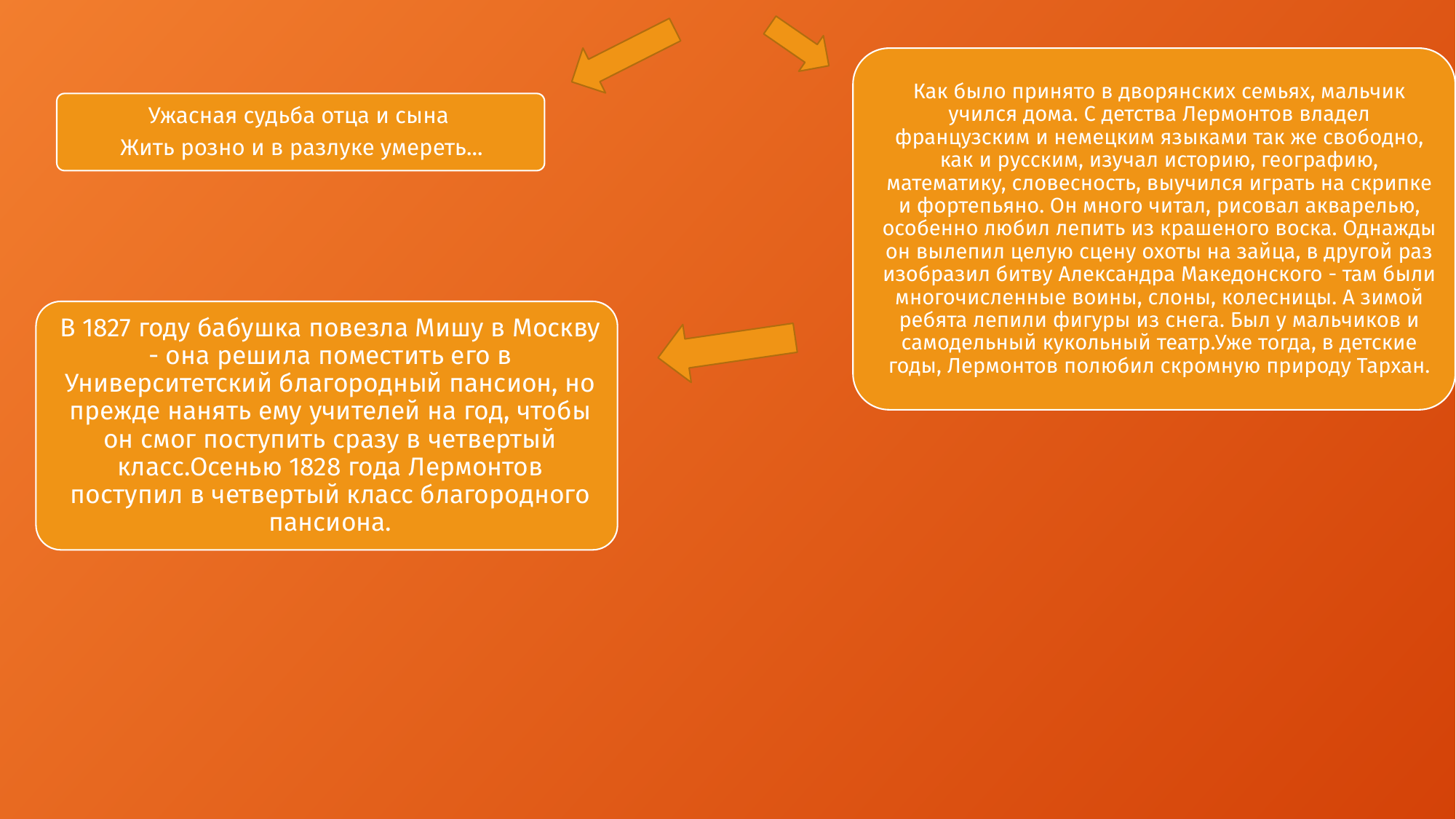

Как было принято в дворянских семьях, мальчик учился дома. С детства Лермонтов владел французским и немецким языками так же свободно, как и русским, изучал историю, географию, математику, словесность, выучился играть на скрипке и фортепьяно. Он много читал, рисовал акварелью, особенно любил лепить из крашеного воска. Однажды он вылепил целую сцену охоты на зайца, в другой раз изобразил битву Александра Македонского - там были многочисленные воины, слоны, колесницы. А зимой ребята лепили фигуры из снега. Был у мальчиков и самодельный кукольный театр.Уже тогда, в детские годы, Лермонтов полюбил скромную природу Тархан.
Ужасная судьба отца и сына
Жить розно и в разлуке умереть...

В 1827 году бабушка повезла Мишу в Москву - она решила поместить его в Университетский благородный пансион, но прежде нанять ему учителей на год, чтобы он смог поступить сразу в четвертый класс.Осенью 1828 года Лермонтов поступил в четвертый класс благородного пансиона.